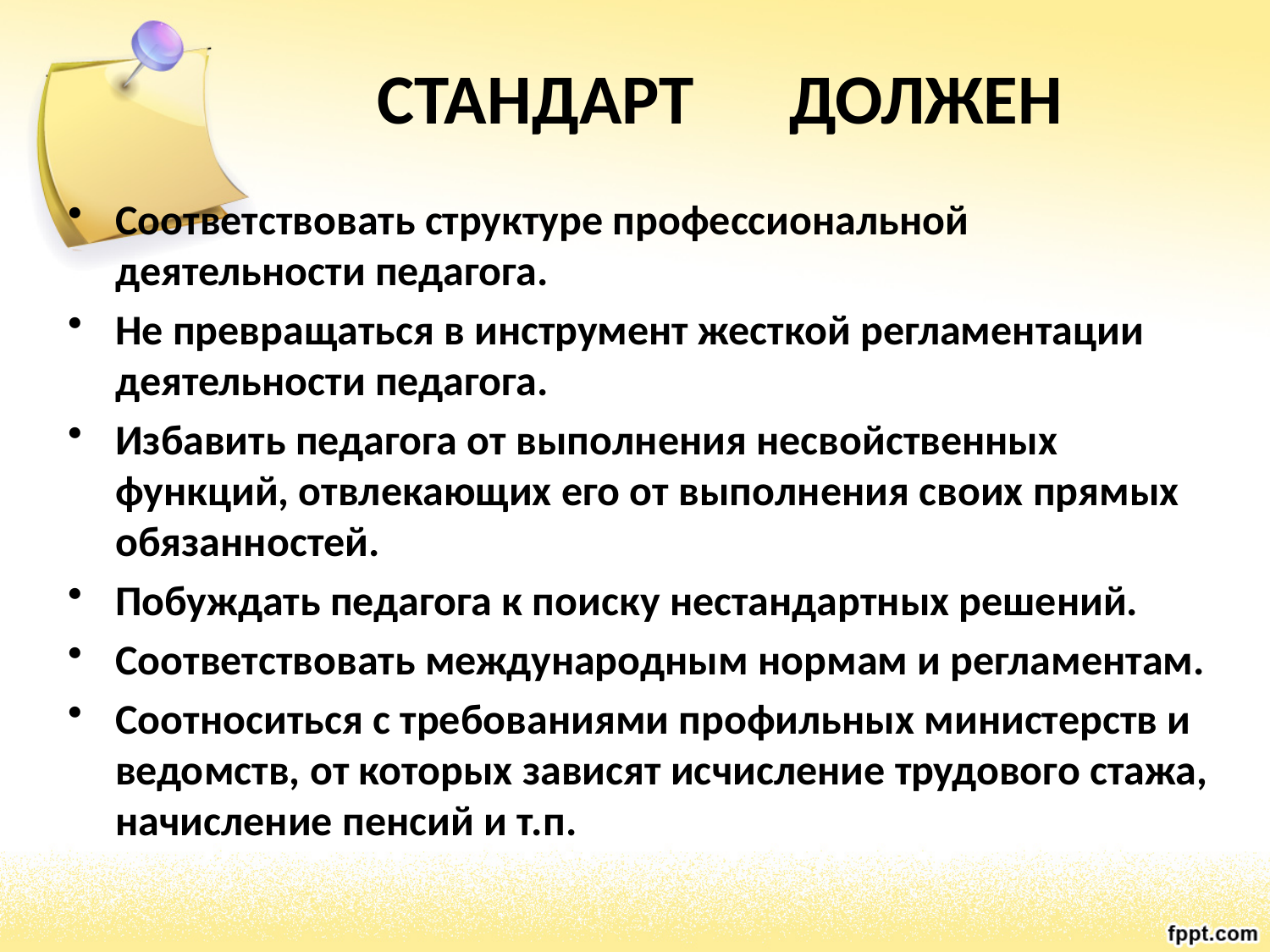

# СТАНДАРТ      ДОЛЖЕН
Соответствовать структуре профессиональной деятельности педагога.
Не превращаться в инструмент жесткой регламентации деятельности педагога.
Избавить педагога от выполнения несвойственных функций, отвлекающих его от выполнения своих прямых обязанностей.
Побуждать педагога к поиску нестандартных решений.
Соответствовать международным нормам и регламентам.
Соотноситься с требованиями профильных министерств и ведомств, от которых зависят исчисление трудового стажа, начисление пенсий и т.п.